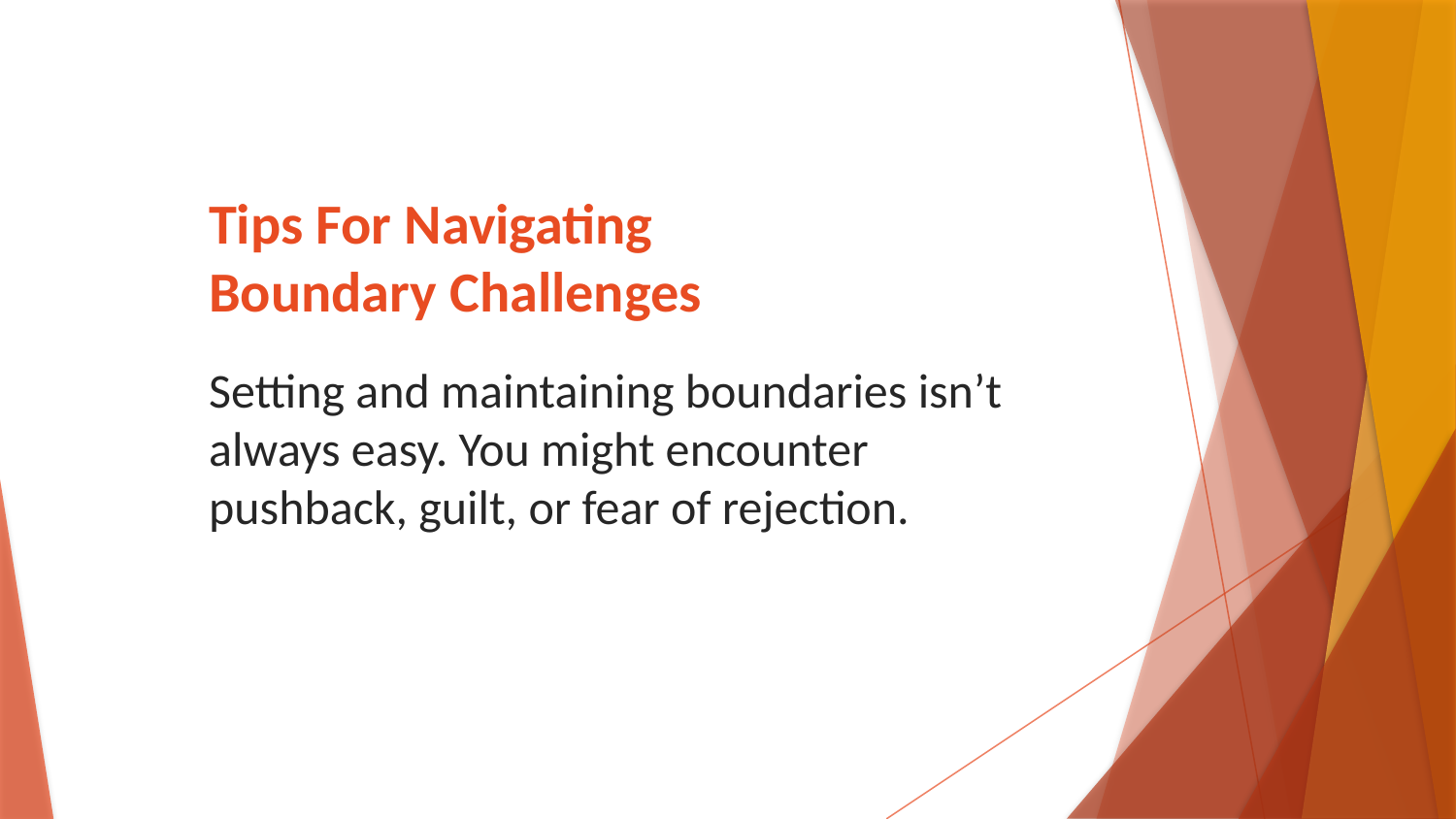

# Tips For Navigating Boundary Challenges
Setting and maintaining boundaries isn’t always easy. You might encounter pushback, guilt, or fear of rejection.